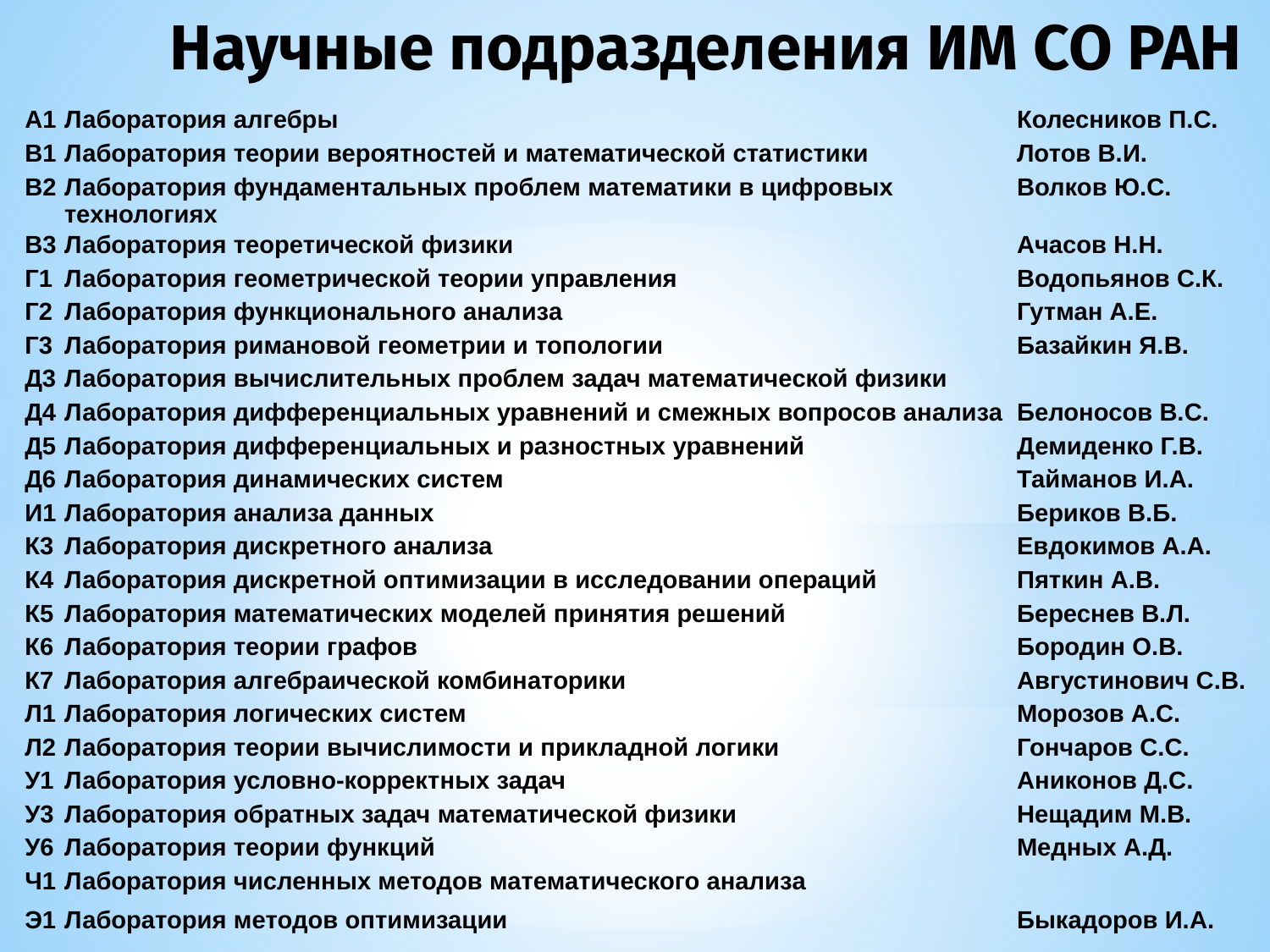

# Научные подразделения ИМ СО РАН
| А1 | Лаборатория алгебры | Колесников П.С. |
| --- | --- | --- |
| В1 | Лаборатория теории вероятностей и математической статистики | Лотов В.И. |
| В2 | Лаборатория фундаментальных проблем математики в цифровых технологиях | Волков Ю.С. |
| В3 | Лаборатория теоретической физики | Ачасов Н.Н. |
| Г1 | Лаборатория геометрической теории управления | Водопьянов С.К. |
| Г2 | Лаборатория функционального анализа | Гутман А.Е. |
| Г3 | Лаборатория римановой геометрии и топологии | Базайкин Я.В. |
| Д3 | Лаборатория вычислительных проблем задач математической физики |  |
| Д4 | Лаборатория дифференциальных уравнений и смежных вопросов анализа | Белоносов В.С. |
| Д5 | Лаборатория дифференциальных и разностных уравнений | Демиденко Г.В. |
| Д6 | Лаборатория динамических систем | Тайманов И.А. |
| И1 | Лаборатория анализа данных | Бериков В.Б. |
| К3 | Лаборатория дискретного анализа | Евдокимов А.А. |
| К4 | Лаборатория дискретной оптимизации в исследовании операций | Пяткин А.В. |
| К5 | Лаборатория математических моделей принятия решений | Береснев В.Л. |
| К6 | Лаборатория теории графов | Бородин О.В. |
| К7 | Лаборатория алгебраической комбинаторики | Августинович С.В. |
| Л1 | Лаборатория логических систем | Морозов А.С. |
| Л2 | Лаборатория теории вычислимости и прикладной логики | Гончаров С.С. |
| У1 | Лаборатория условно-корректных задач | Аниконов Д.С. |
| У3 | Лаборатория обратных задач математической физики | Нещадим М.В. |
| У6 | Лаборатория теории функций | Медных А.Д. |
| Ч1 | Лаборатория численных методов математического анализа |  |
| Э1 | Лаборатория методов оптимизации | Быкадоров И.А. |